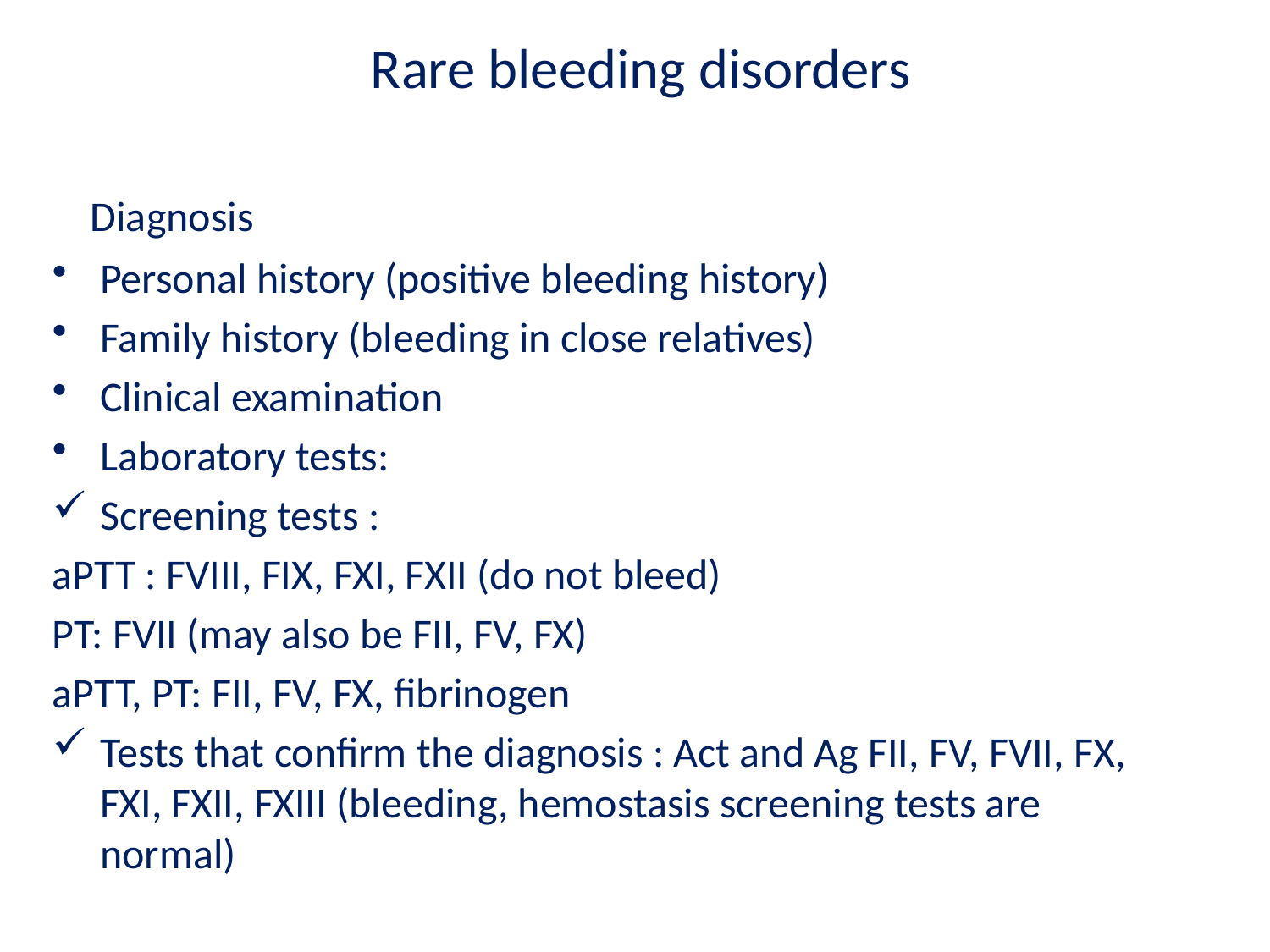

Rare bleeding disorders
   Diagnosis
Personal history (positive bleeding history)
Family history (bleeding in close relatives)
Clinical examination
Laboratory tests:
Screening tests :
aPTT : FVIII, FIX, FXI, FXII (do not bleed)
PT: FVII (may also be FII, FV, FX)
aPTT, PT: FII, FV, FX, fibrinogen
Tests that confirm the diagnosis : Act and Ag FII, FV, FVII, FX, FXI, FXII, FXIII (bleeding, hemostasis screening tests are normal)